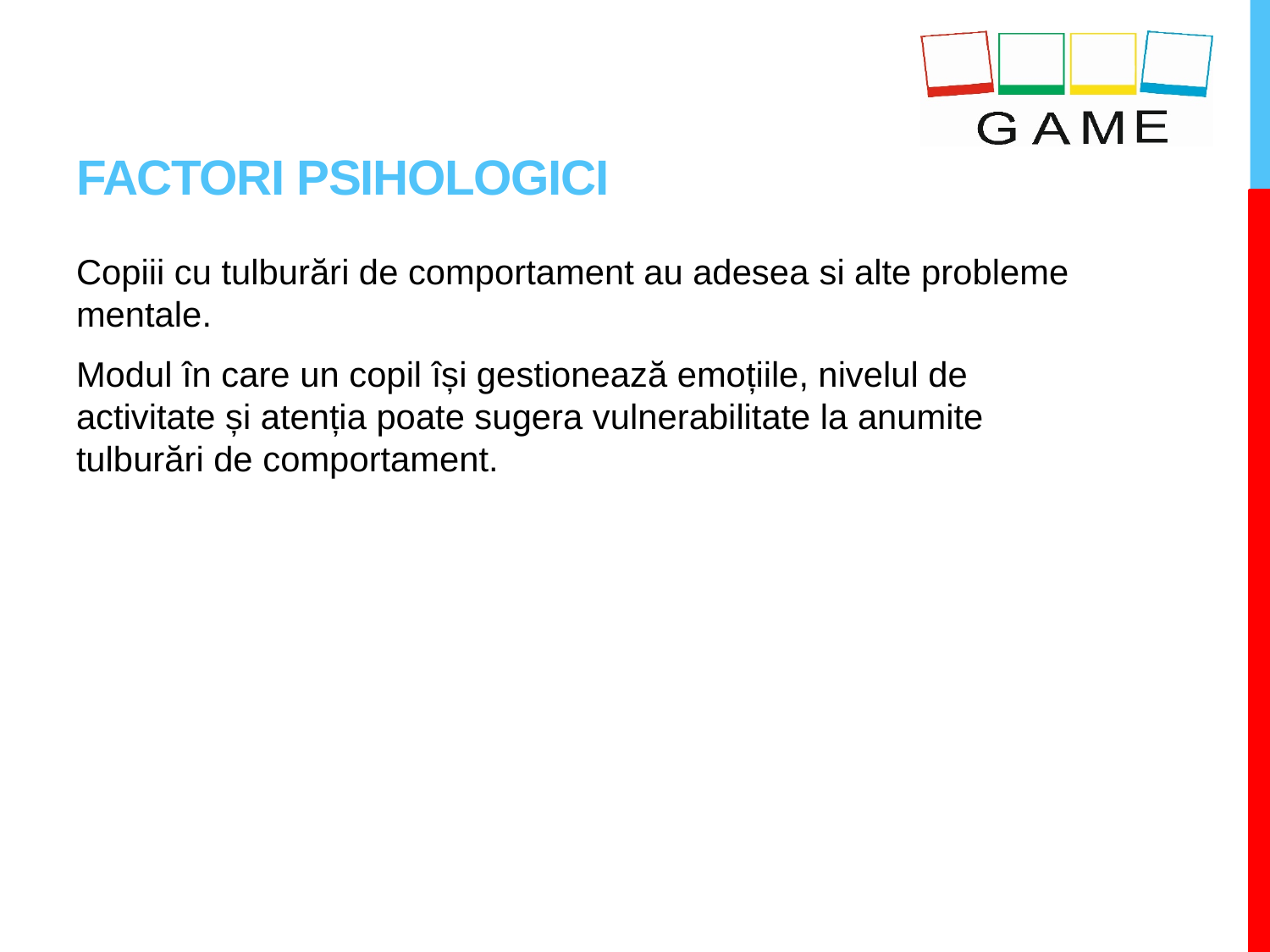

# factorI PSIHOLOGICI
Copiii cu tulburări de comportament au adesea si alte probleme mentale.
Modul în care un copil își gestionează emoțiile, nivelul de activitate și atenția poate sugera vulnerabilitate la anumite tulburări de comportament.